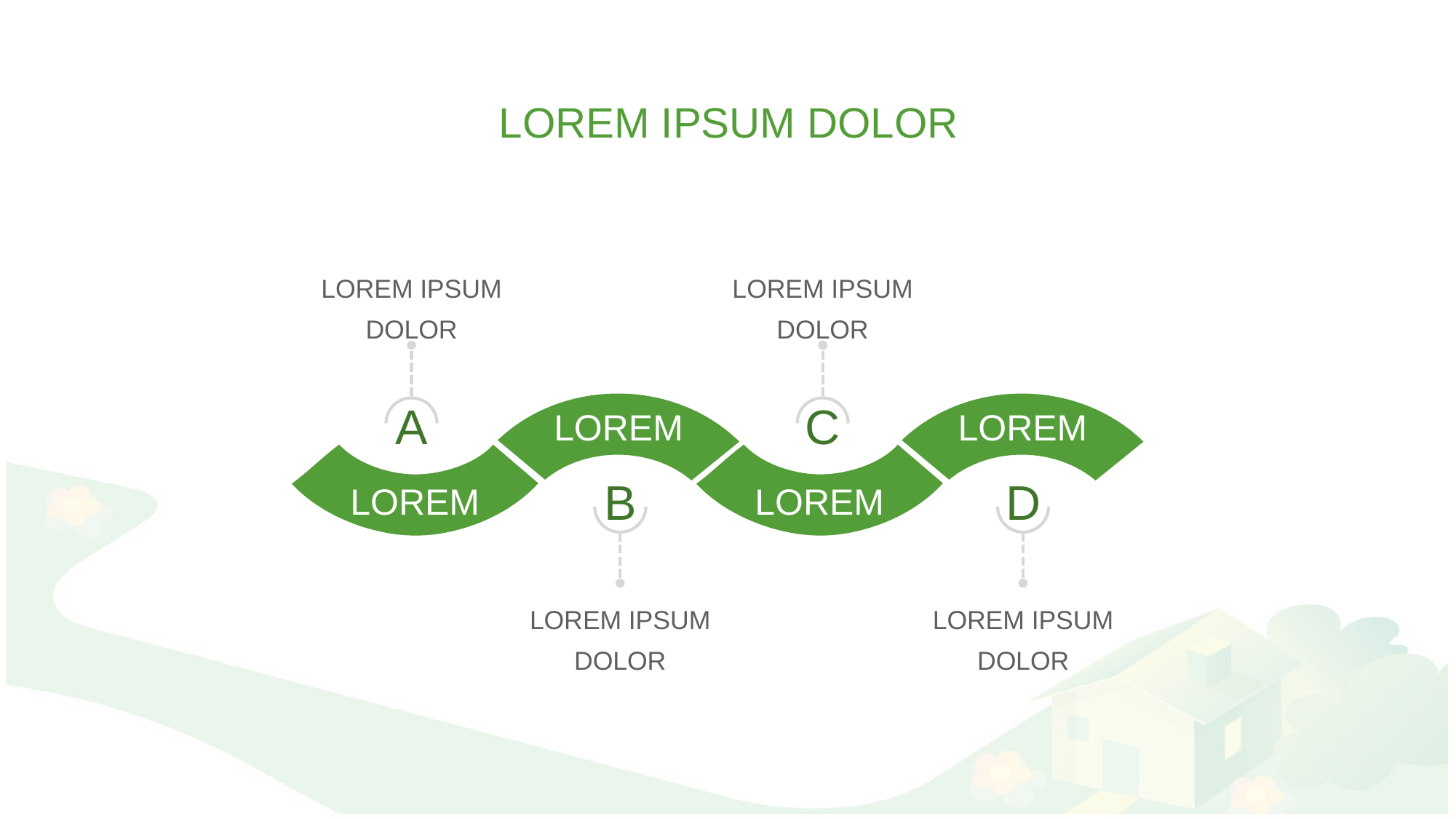

LOREM IPSUM DOLOR
LOREM IPSUM DOLOR

A
LOREM
LOREM IPSUM DOLOR

C
LOREM
LOREM
B

LOREM IPSUM DOLOR
LOREM
D

LOREM IPSUM DOLOR